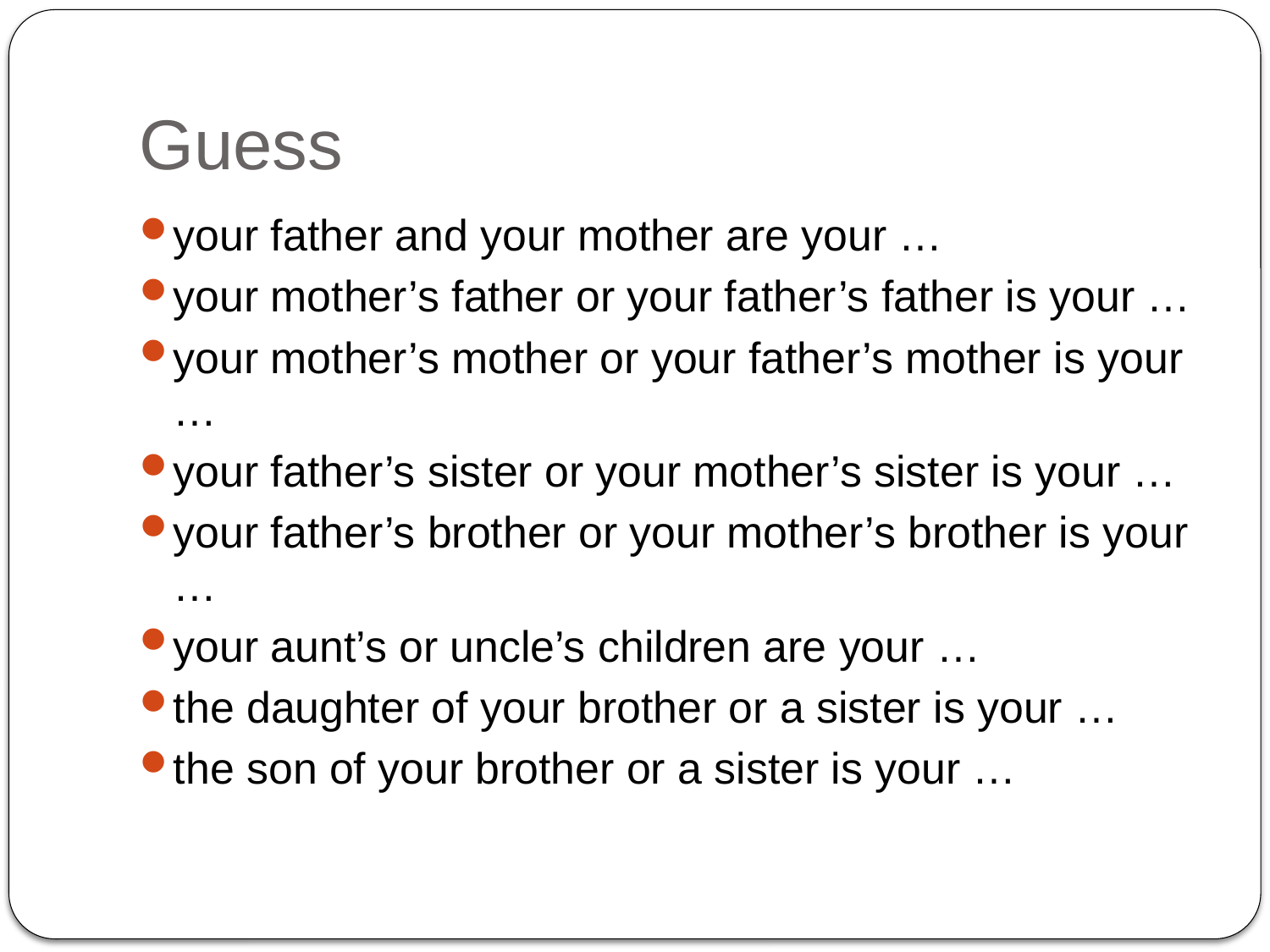

# Guess
your father and your mother are your …
your mother’s father or your father’s father is your …
your mother’s mother or your father’s mother is your …
your father’s sister or your mother’s sister is your …
your father’s brother or your mother’s brother is your …
your aunt’s or uncle’s children are your …
the daughter of your brother or a sister is your …
the son of your brother or a sister is your …